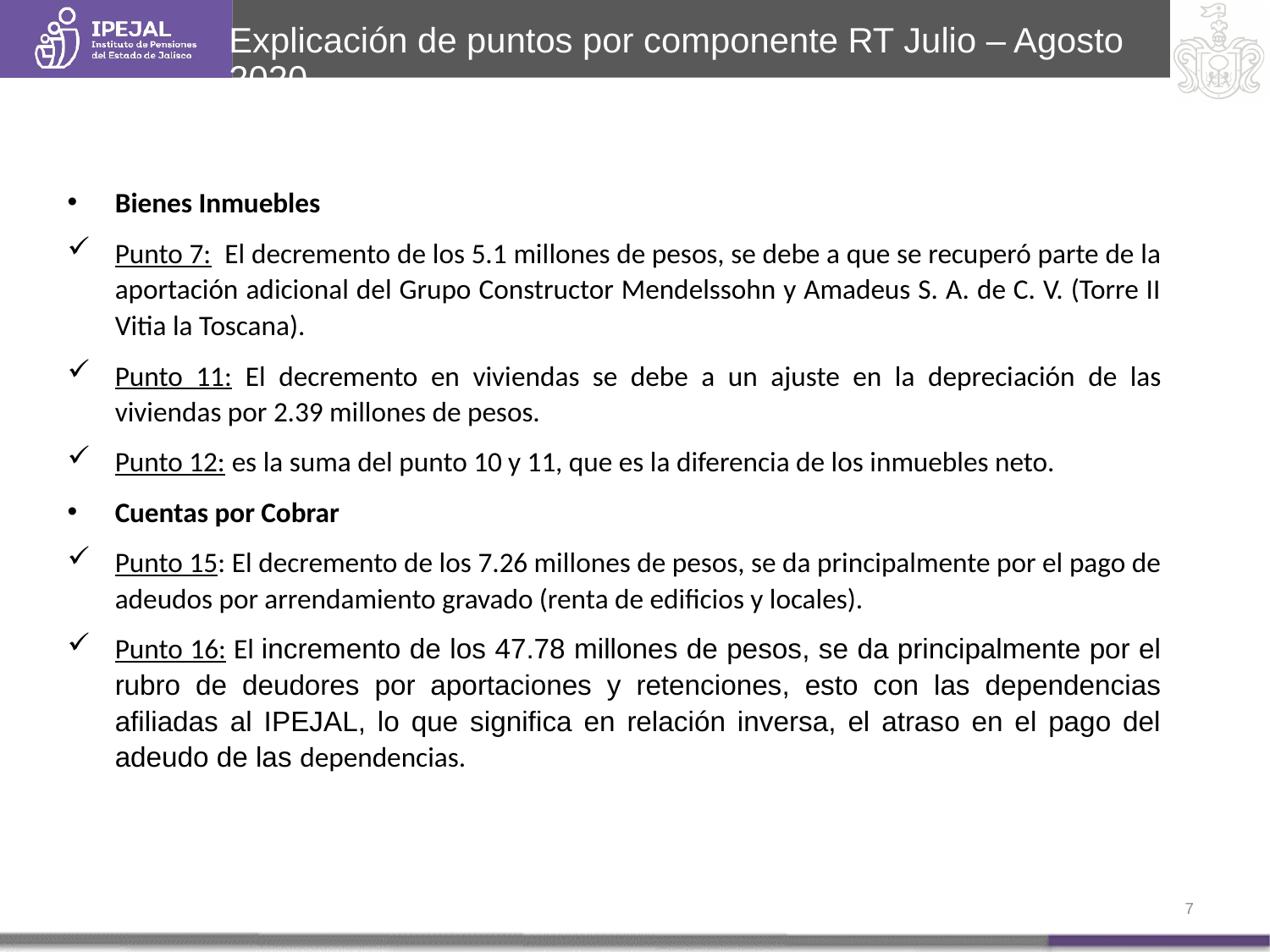

Explicación de puntos por componente RT Julio – Agosto 2020

Bienes Inmuebles
Punto 7:  El decremento de los 5.1 millones de pesos, se debe a que se recuperó parte de la aportación adicional del Grupo Constructor Mendelssohn y Amadeus S. A. de C. V. (Torre II Vitia la Toscana).
Punto 11: El decremento en viviendas se debe a un ajuste en la depreciación de las viviendas por 2.39 millones de pesos.
Punto 12: es la suma del punto 10 y 11, que es la diferencia de los inmuebles neto.
Cuentas por Cobrar
Punto 15: El decremento de los 7.26 millones de pesos, se da principalmente por el pago de adeudos por arrendamiento gravado (renta de edificios y locales).
Punto 16: El incremento de los 47.78 millones de pesos, se da principalmente por el rubro de deudores por aportaciones y retenciones, esto con las dependencias afiliadas al IPEJAL, lo que significa en relación inversa, el atraso en el pago del adeudo de las dependencias.
7